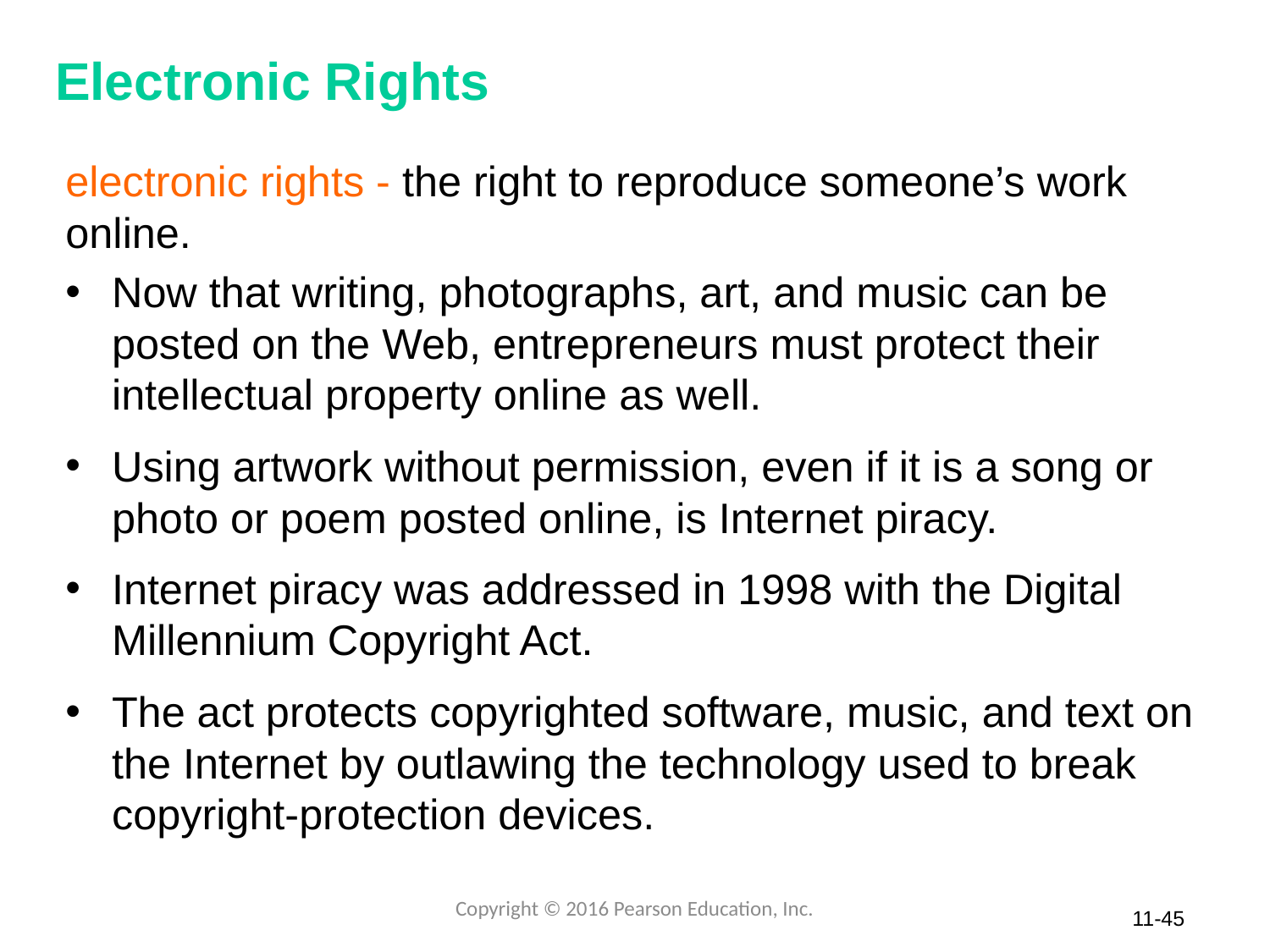

# Electronic Rights
electronic rights - the right to reproduce someone’s work online.
Now that writing, photographs, art, and music can be posted on the Web, entrepreneurs must protect their intellectual property online as well.

Using artwork without permission, even if it is a song or photo or poem posted online, is Internet piracy.

Internet piracy was addressed in 1998 with the Digital Millennium Copyright Act.

The act protects copyrighted software, music, and text on the Internet by outlawing the technology used to break copyright-protection devices.
Copyright © 2016 Pearson Education, Inc.